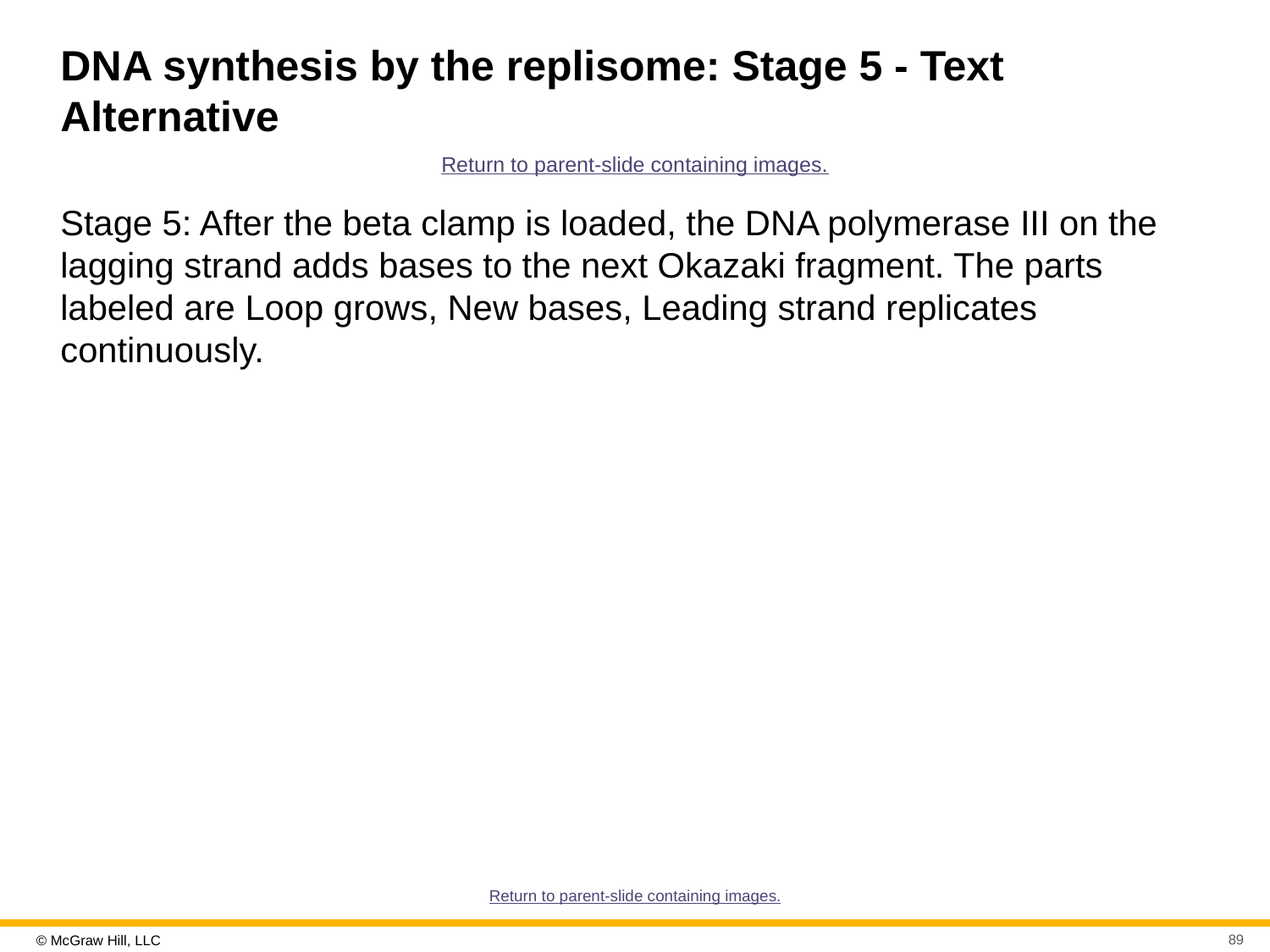

# D N A synthesis by the replisome: Stage 5 - Text Alternative
Return to parent-slide containing images.
Stage 5: After the beta clamp is loaded, the DNA polymerase III on the lagging strand adds bases to the next Okazaki fragment. The parts labeled are Loop grows, New bases, Leading strand replicates continuously.
Return to parent-slide containing images.
89